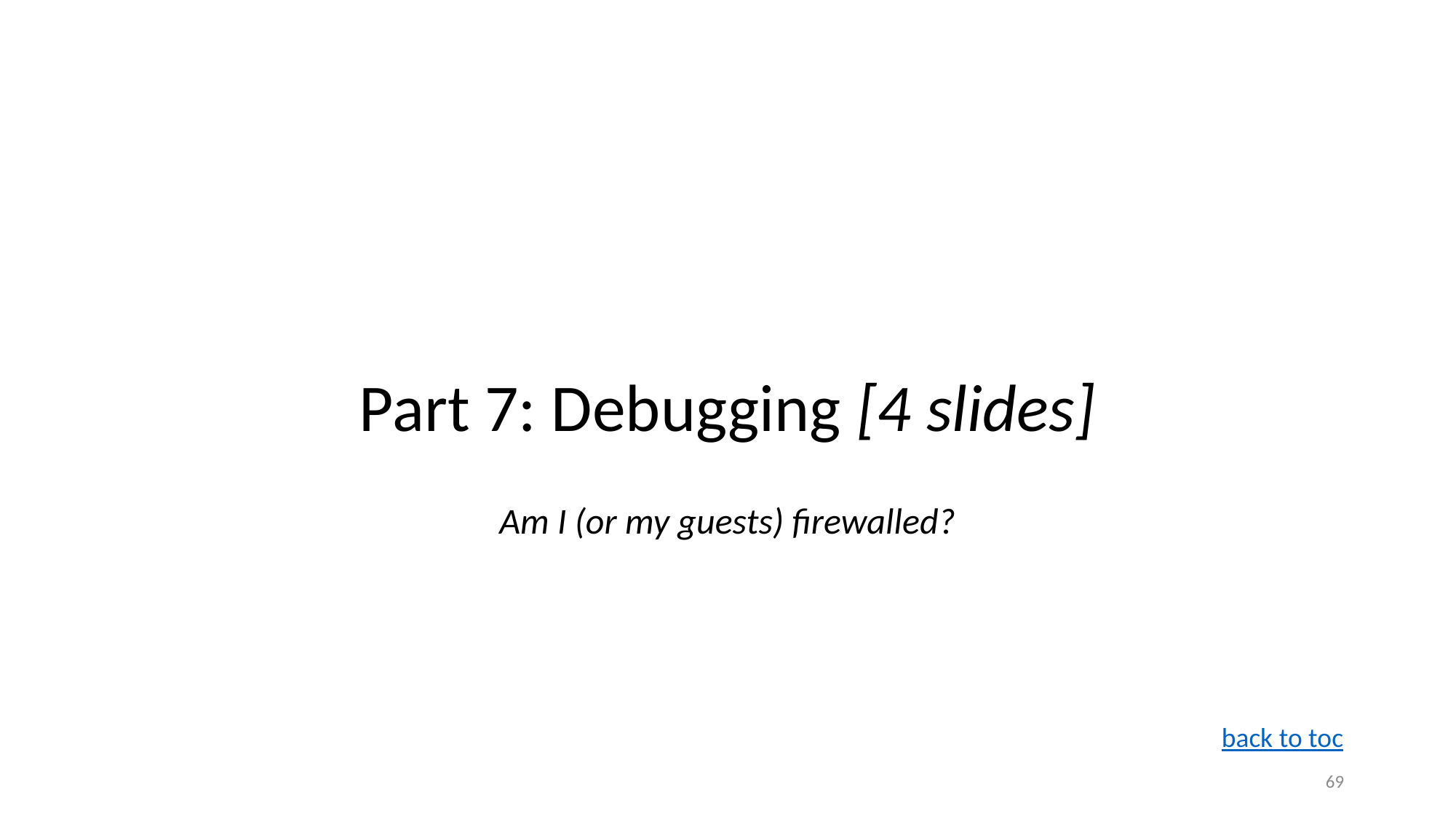

# Part 7: Debugging [4 slides]
Am I (or my guests) firewalled?
back to toc
69